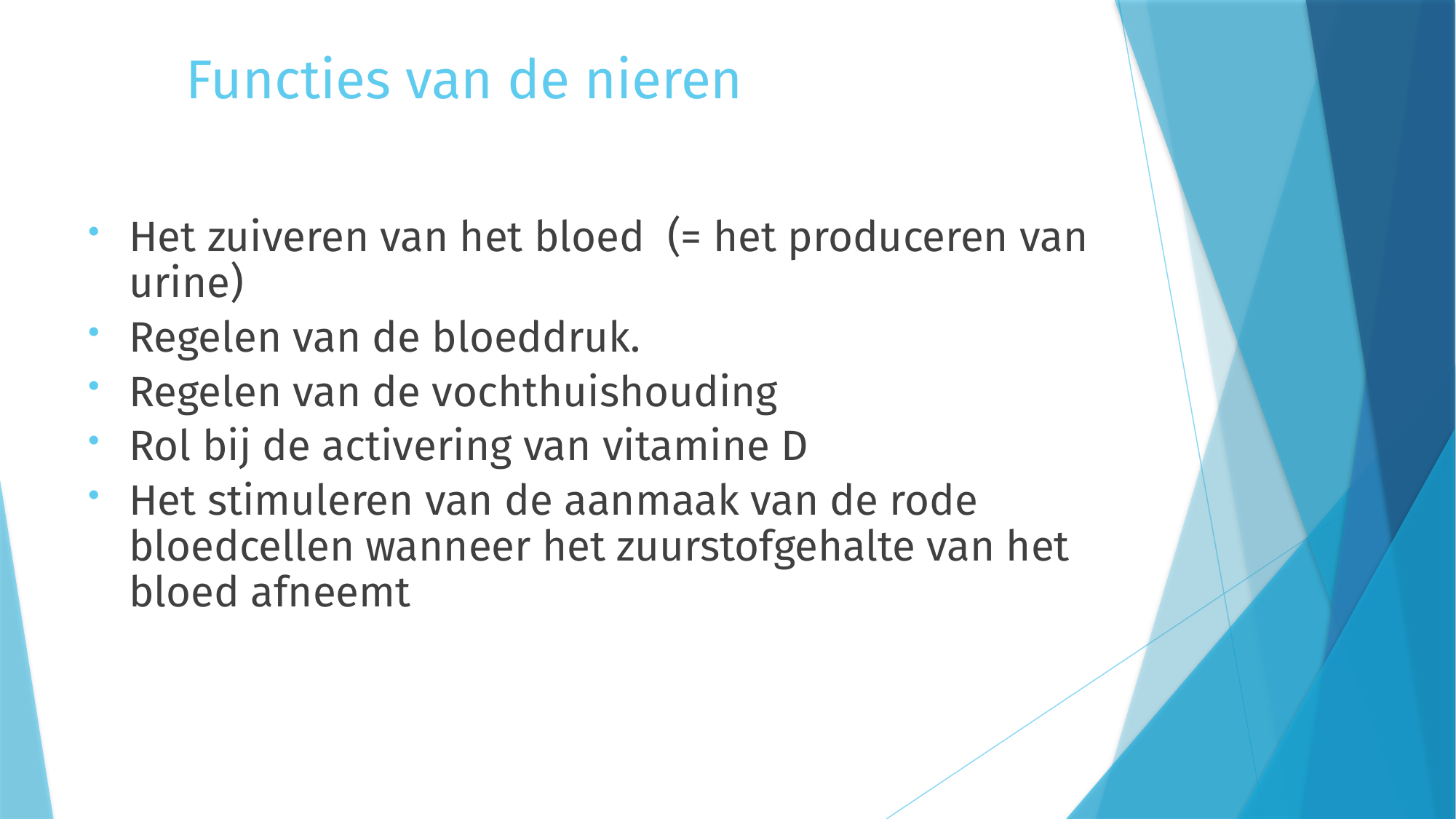

# Functies van de nieren
Het zuiveren van het bloed  (= het produceren van urine)
Regelen van de bloeddruk.
Regelen van de vochthuishouding
Rol bij de activering van vitamine D
Het stimuleren van de aanmaak van de rode bloedcellen wanneer het zuurstofgehalte van het bloed afneemt